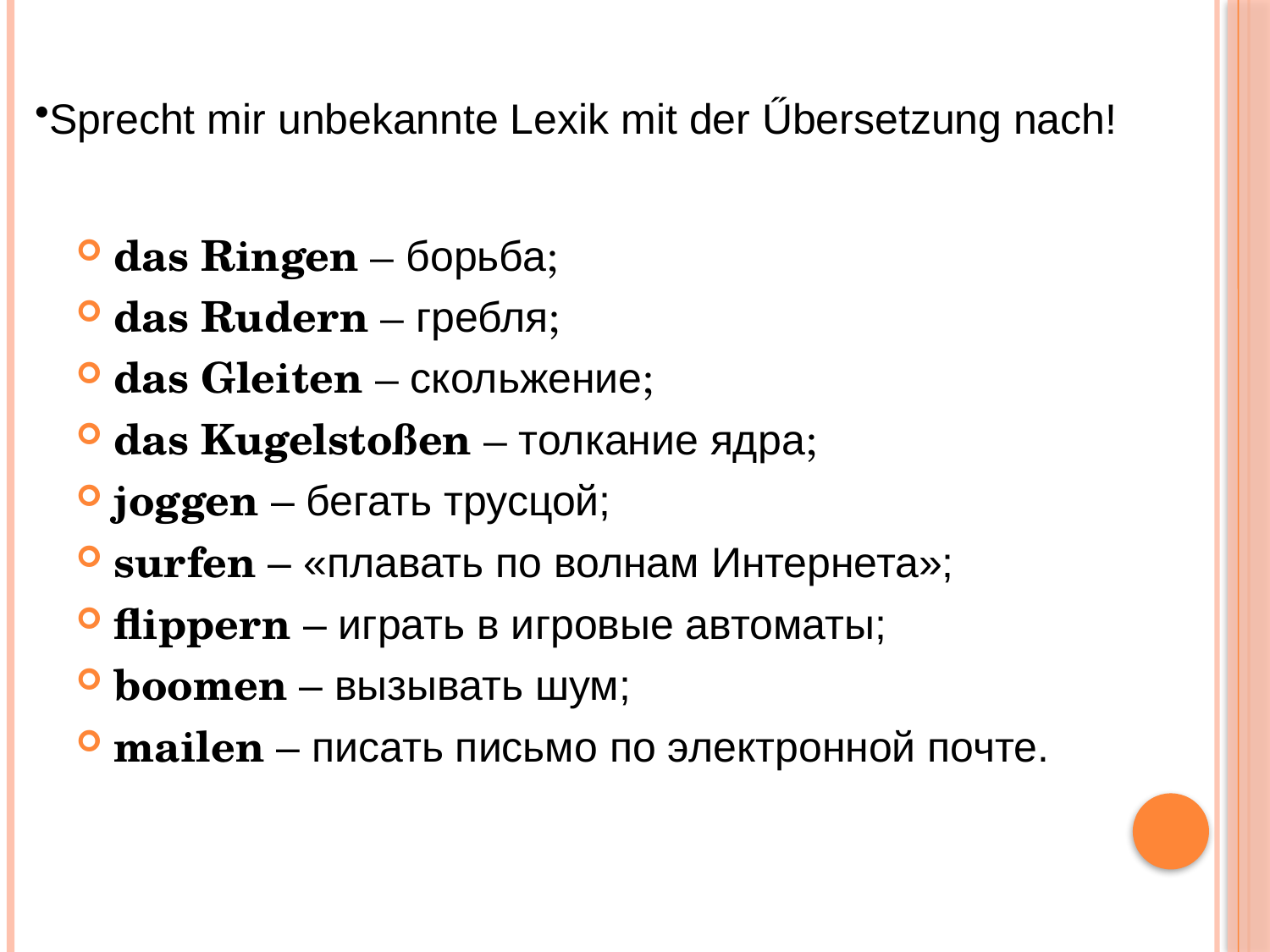

# Sprecht mir unbekannte Lexik mit der Űbersetzung nach!
das Ringen – борьба;
das Rudern – гребля;
das Gleiten – скольжение;
das Kugelstoßen – толкание ядра;
joggen – бегать трусцой;
surfen – «плавать по волнам Интернета»;
flippern – играть в игровые автоматы;
boomen – вызывать шум;
mailen – писать письмо по электронной почте.